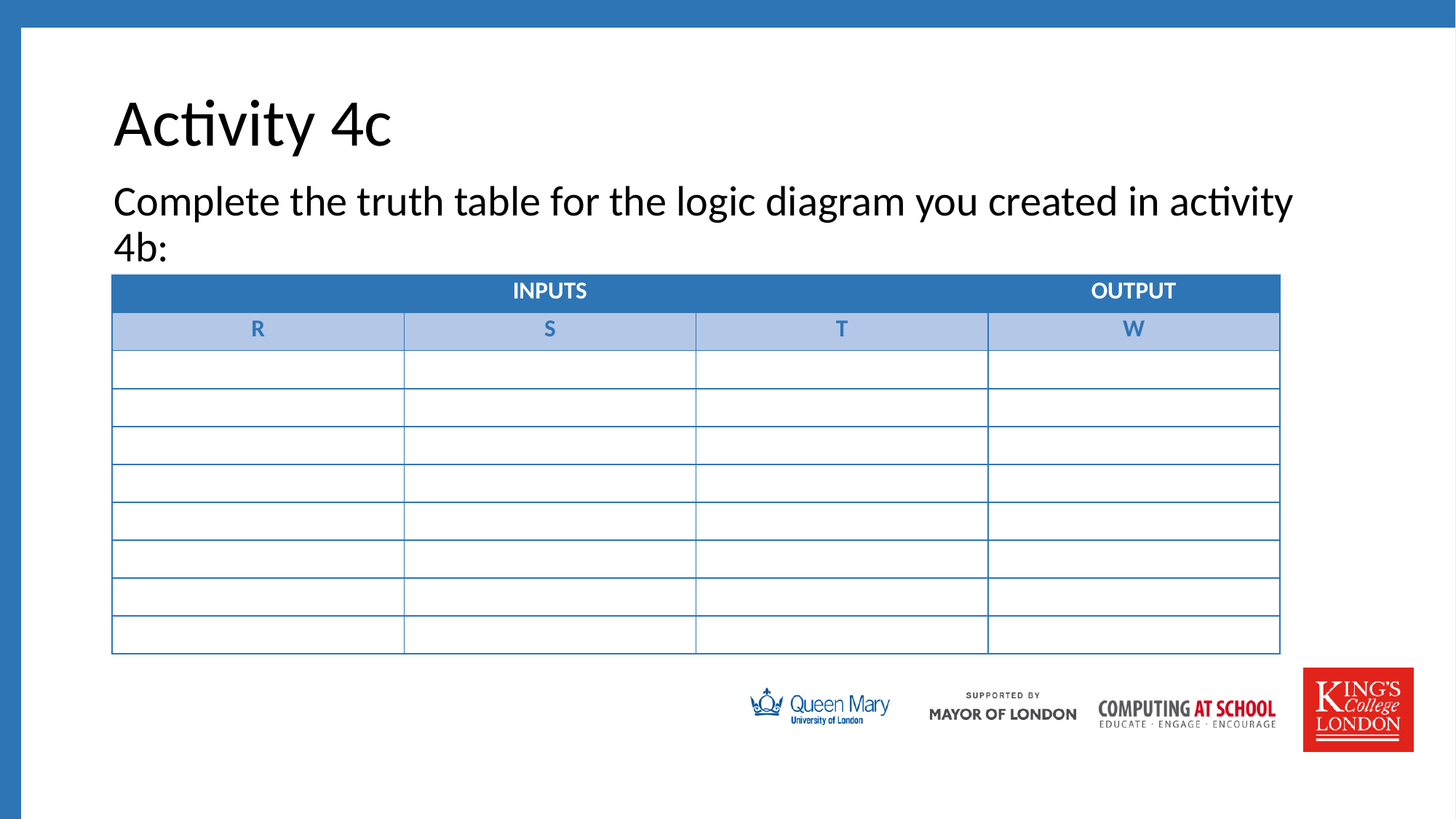

# Activity 4c
Complete the truth table for the logic diagram you created in activity 4b:

| INPUTS |  |  | OUTPUT |
| --- | --- | --- | --- |
| R | S | T | W |
|  |  |  |  |
|  |  |  |  |
|  |  |  |  |
|  |  |  |  |
|  |  |  |  |
|  |  |  |  |
|  |  |  |  |
|  |  |  |  |